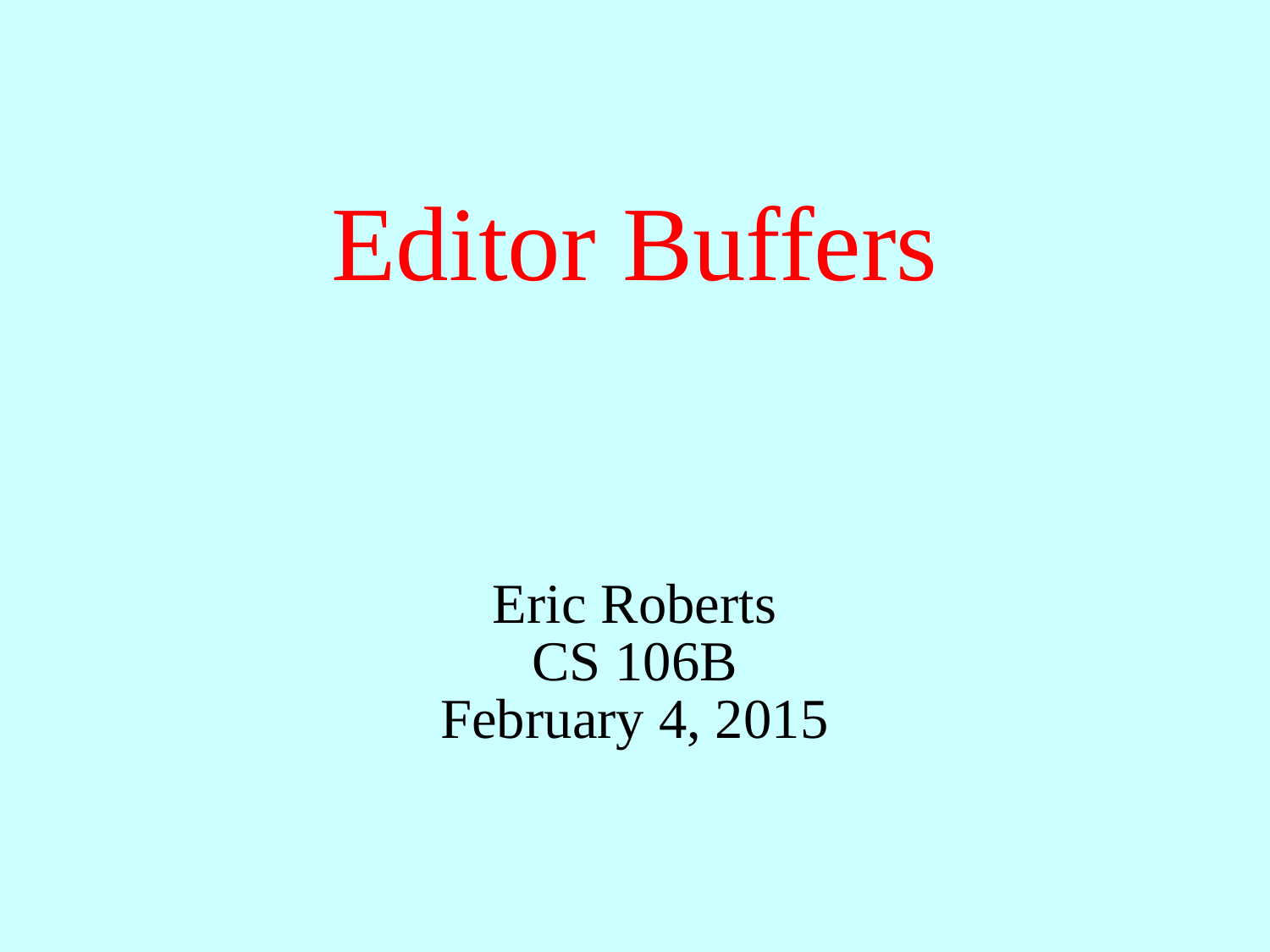

# Editor Buffers
Eric Roberts
CS 106B
February 4, 2015